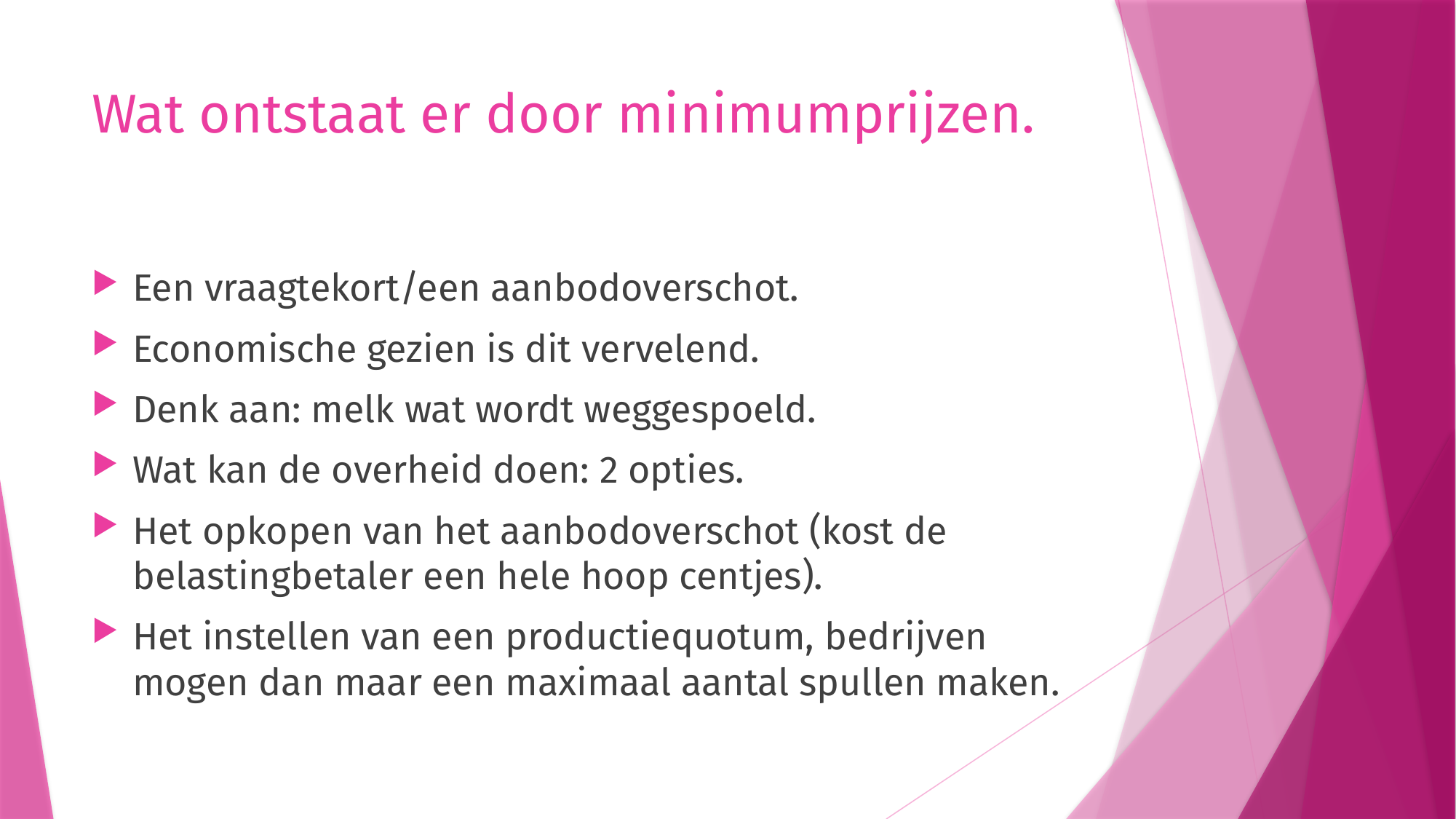

# Wat ontstaat er door minimumprijzen.
Een vraagtekort/een aanbodoverschot.
Economische gezien is dit vervelend.
Denk aan: melk wat wordt weggespoeld.
Wat kan de overheid doen: 2 opties.
Het opkopen van het aanbodoverschot (kost de belastingbetaler een hele hoop centjes).
Het instellen van een productiequotum, bedrijven mogen dan maar een maximaal aantal spullen maken.